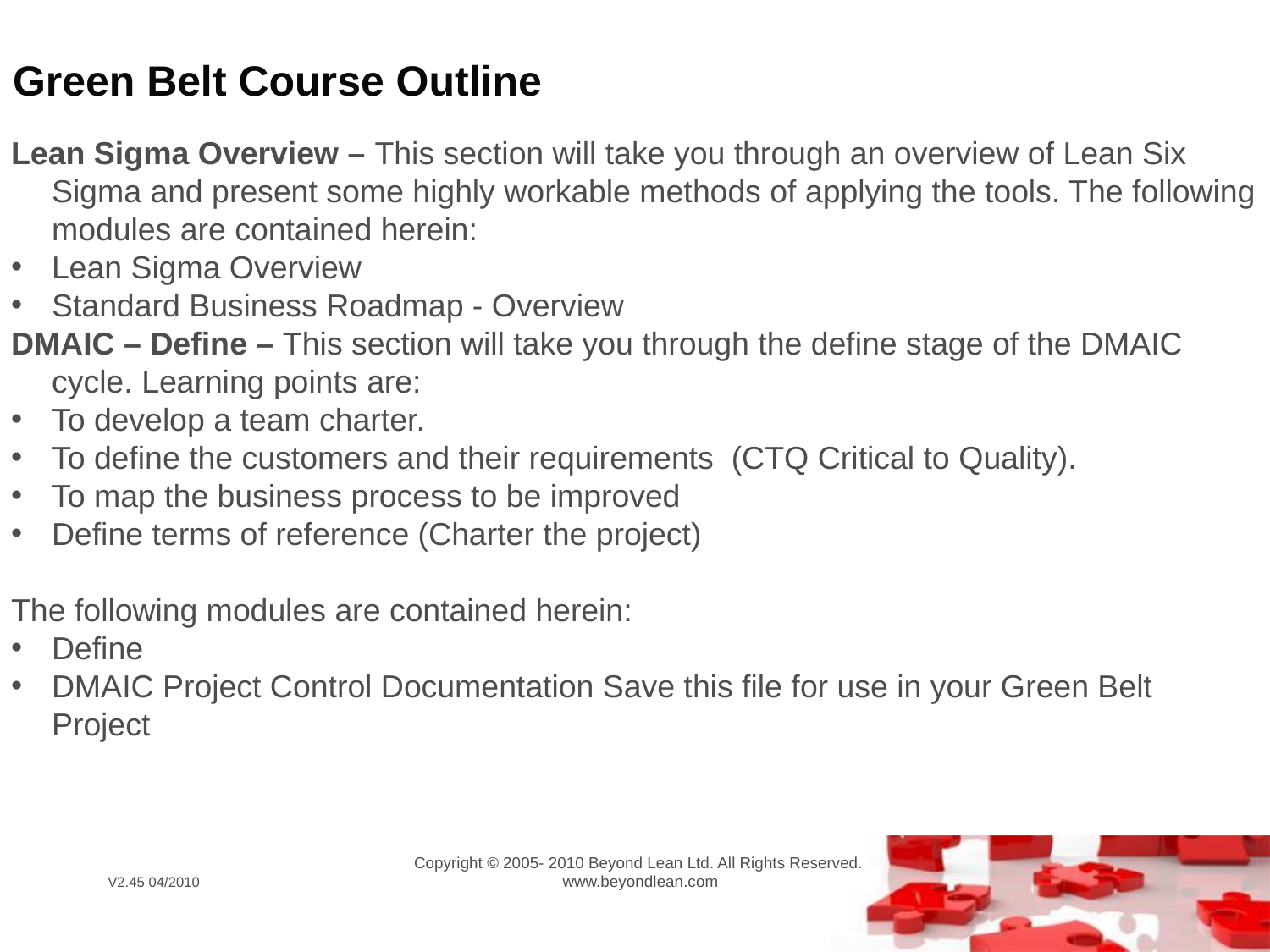

# Green Belt Course Outline
Lean Sigma Overview – This section will take you through an overview of Lean Six Sigma and present some highly workable methods of applying the tools. The following modules are contained herein:
Lean Sigma Overview
Standard Business Roadmap - Overview
DMAIC – Define – This section will take you through the define stage of the DMAIC cycle. Learning points are:
To develop a team charter.
To define the customers and their requirements  (CTQ Critical to Quality).
To map the business process to be improved
Define terms of reference (Charter the project)

The following modules are contained herein:
Define
DMAIC Project Control Documentation Save this file for use in your Green Belt Project